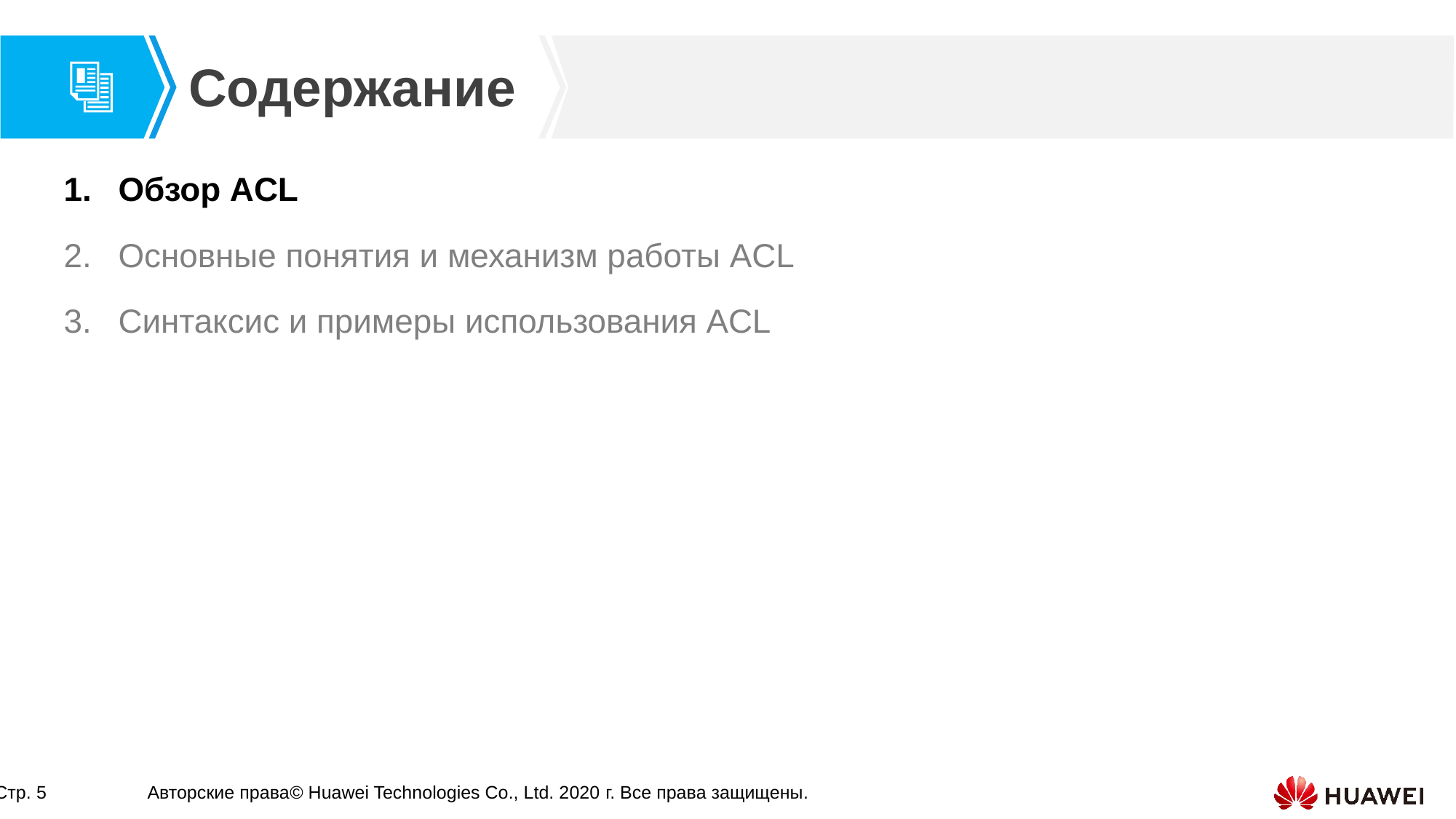

Обзор ACL
Основные понятия и механизм работы ACL
Синтаксис и примеры использования ACL